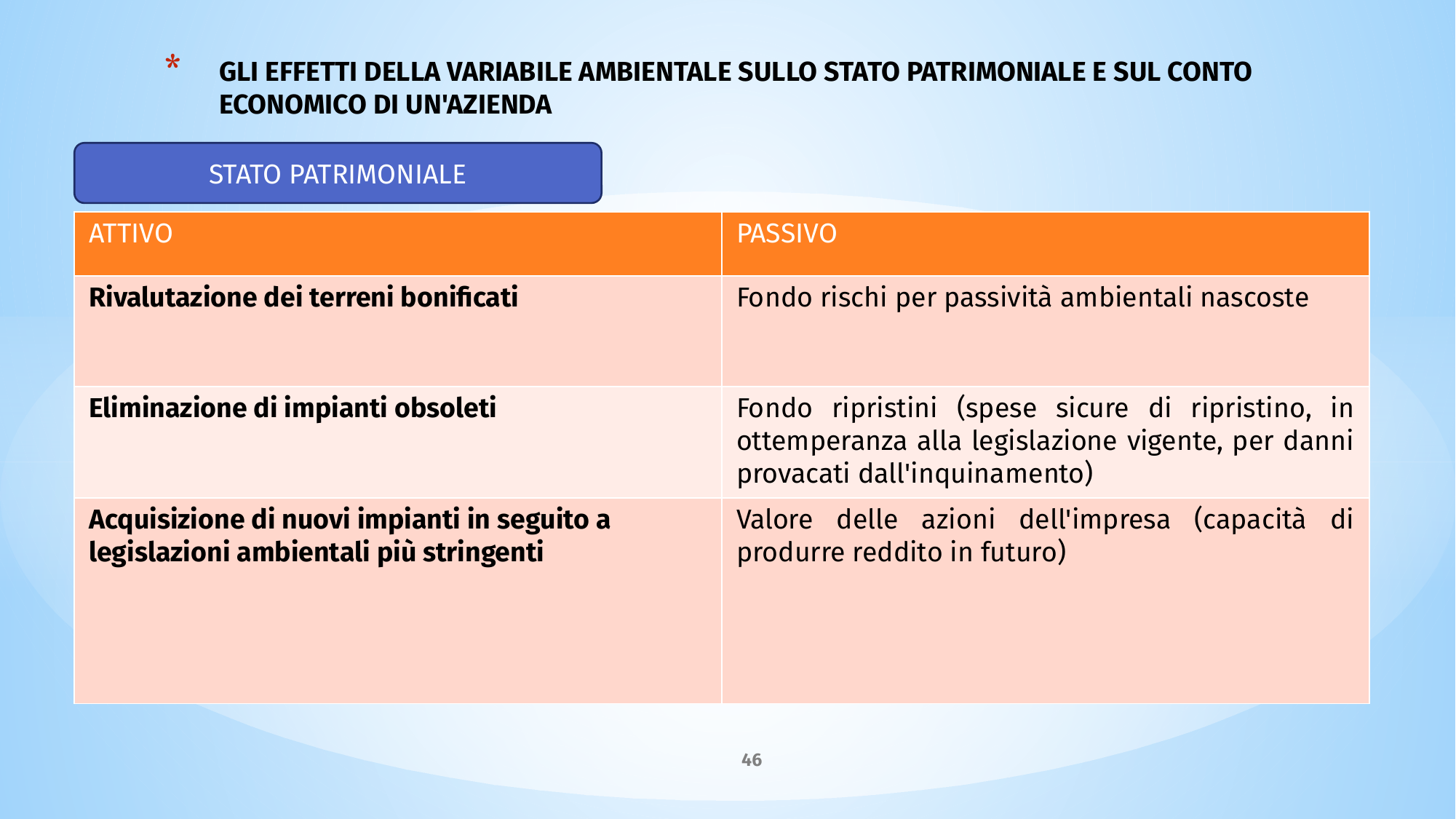

# GLI EFFETTI DELLA VARIABILE AMBIENTALE SULLO STATO PATRIMONIALE E SUL CONTO ECONOMICO DI UN'AZIENDA
STATO PATRIMONIALE
| ATTIVO | PASSIVO |
| --- | --- |
| Rivalutazione dei terreni bonificati | Fondo rischi per passività ambientali nascoste |
| Eliminazione di impianti obsoleti | Fondo ripristini (spese sicure di ripristino, in ottemperanza alla legislazione vigente, per danni provacati dall'inquinamento) |
| Acquisizione di nuovi impianti in seguito a legislazioni ambientali più stringenti | Valore delle azioni dell'impresa (capacità di produrre reddito in futuro) |
46